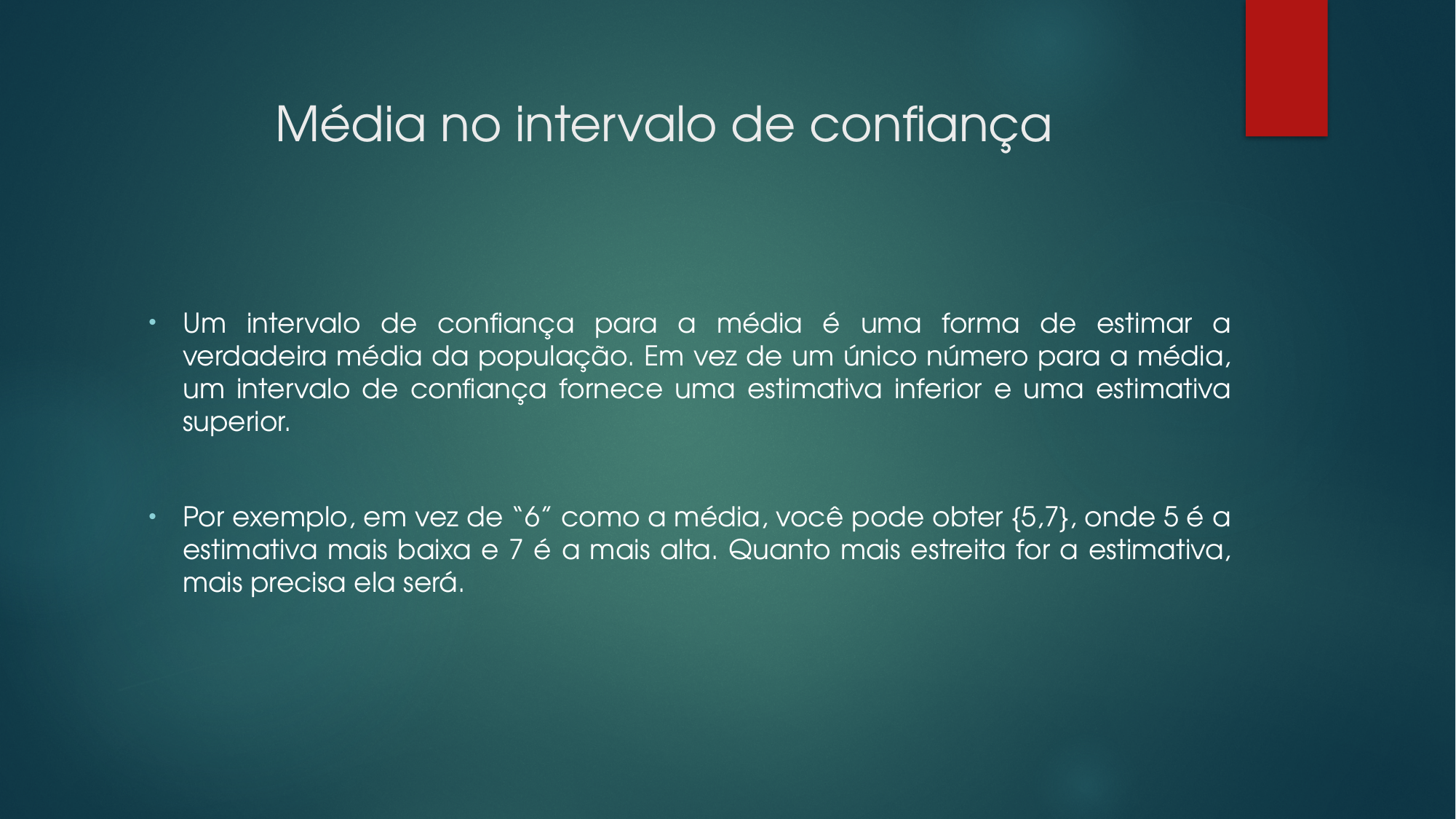

# Média no intervalo de confiança
Um intervalo de confiança para a média é uma forma de estimar a verdadeira média da população. Em vez de um único número para a média, um intervalo de confiança fornece uma estimativa inferior e uma estimativa superior.

Por exemplo, em vez de “6” como a média, você pode obter {5,7}, onde 5 é a estimativa mais baixa e 7 é a mais alta. Quanto mais estreita for a estimativa, mais precisa ela será.